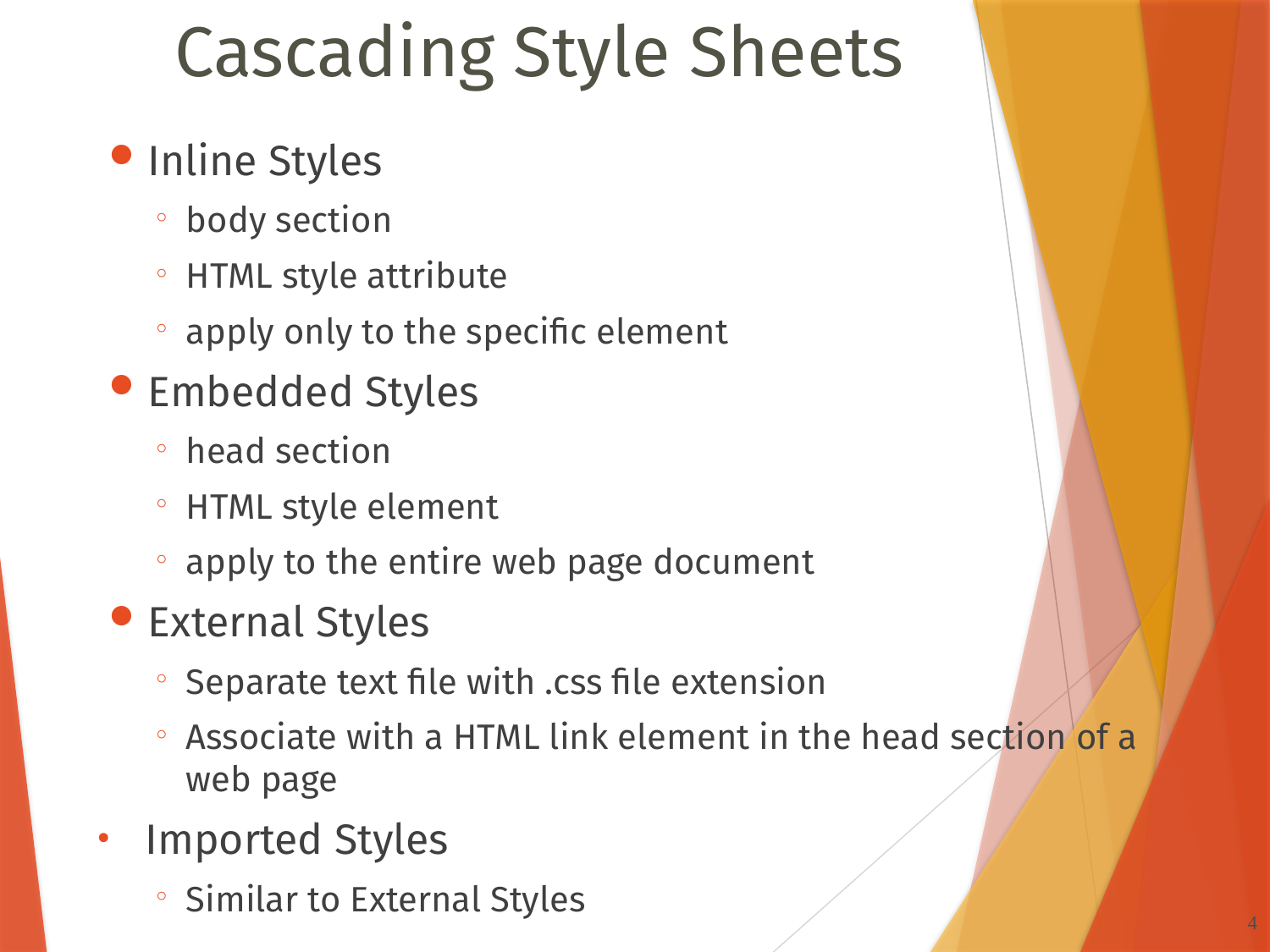

# Cascading Style Sheets
Inline Styles
body section
HTML style attribute
apply only to the specific element
Embedded Styles
head section
HTML style element
apply to the entire web page document
External Styles
Separate text file with .css file extension
Associate with a HTML link element in the head section of a web page
Imported Styles
Similar to External Styles

4